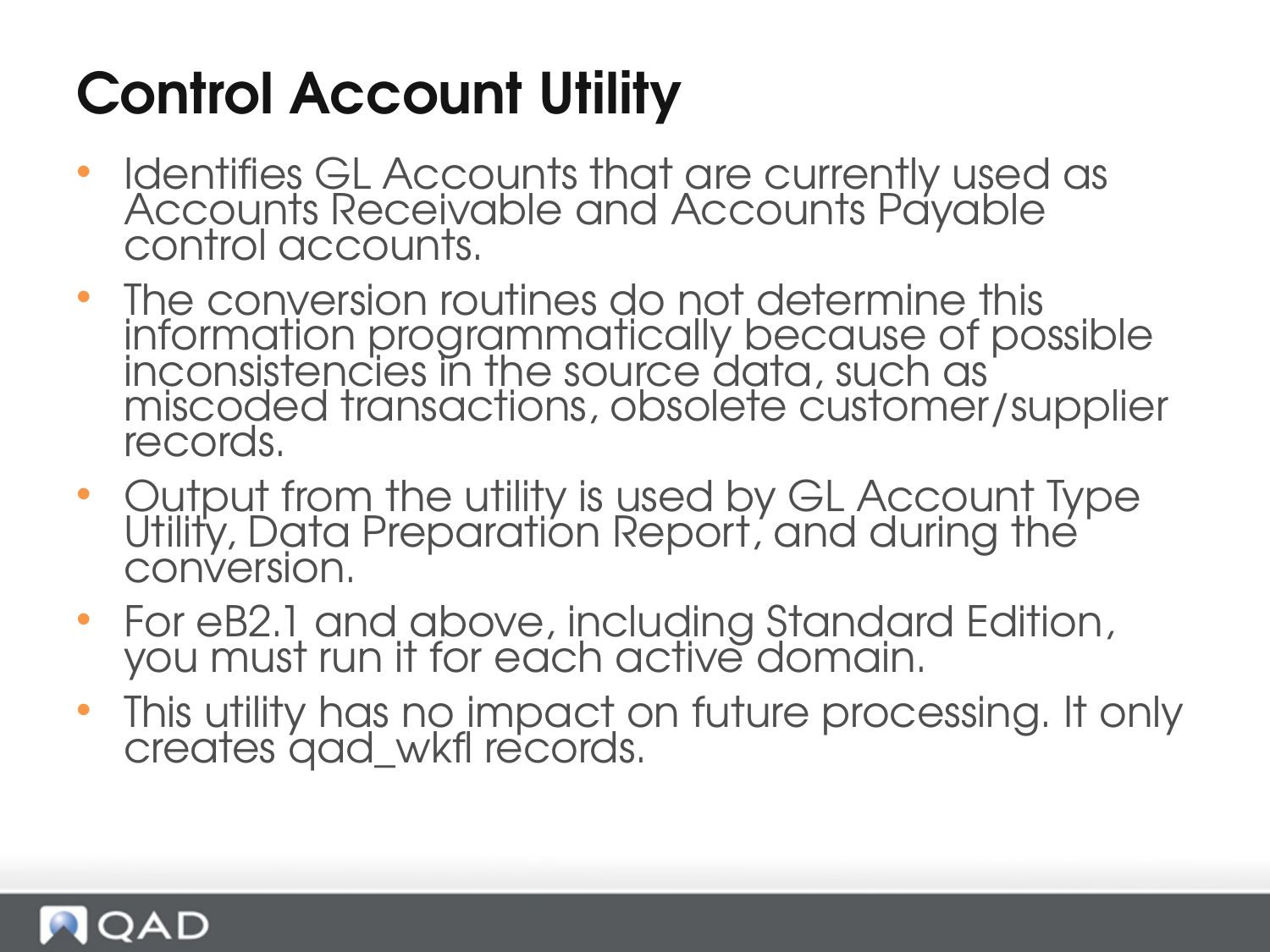

# Control Account Utility
Identifies GL Accounts that are currently used as Accounts Receivable and Accounts Payable control accounts.
The conversion routines do not determine this information programmatically because of possible inconsistencies in the source data, such as  miscoded transactions, obsolete customer/supplier records.
Output from the utility is used by GL Account Type Utility, Data Preparation Report, and during the conversion.
For eB2.1 and above, including Standard Edition, you must run it for each active domain.
This utility has no impact on future processing. It only creates qad_wkfl records.